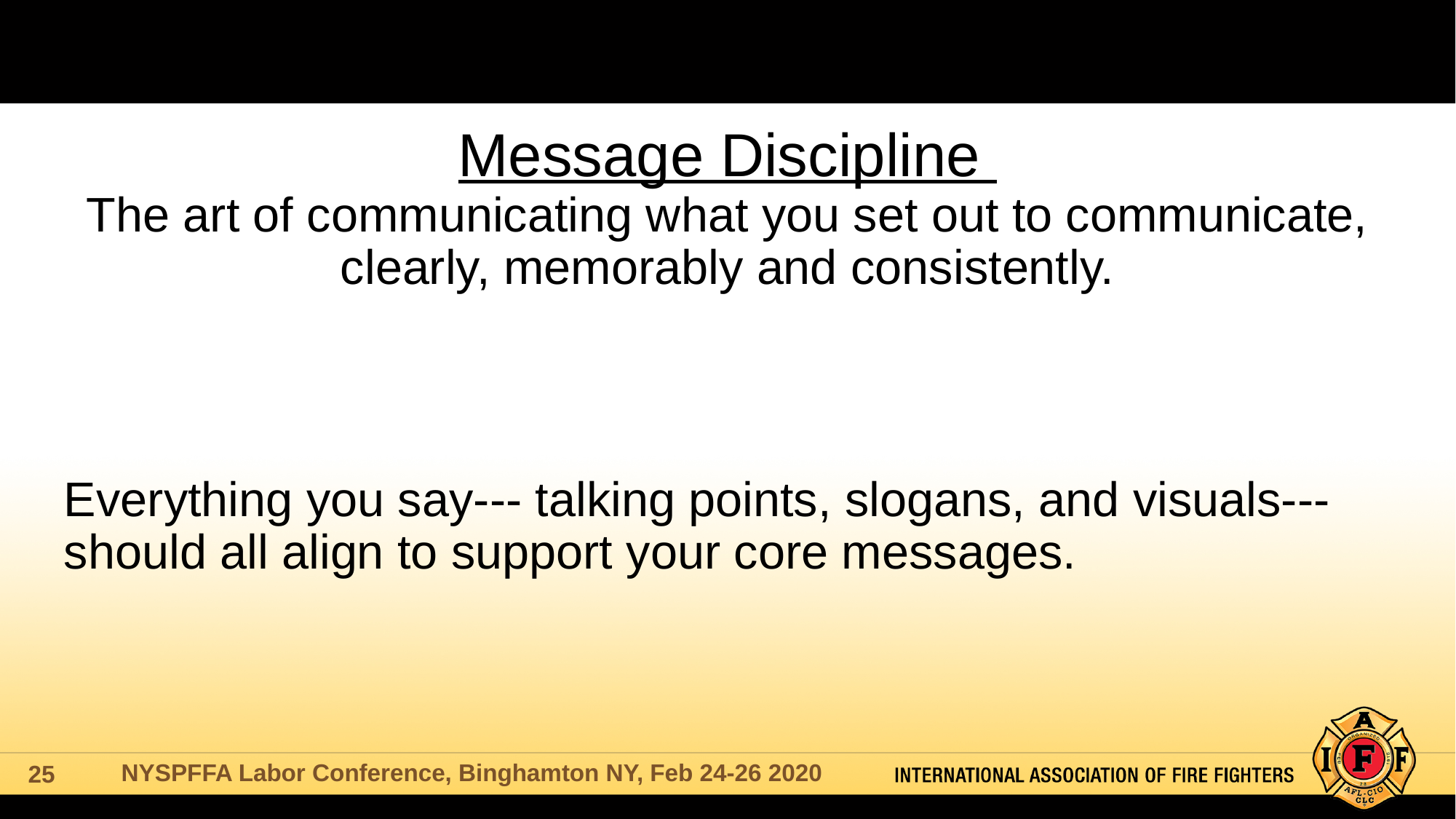

# Message Discipline The art of communicating what you set out to communicate, clearly, memorably and consistently.
Everything you say--- talking points, slogans, and visuals--- should all align to support your core messages.
NYSPFFA Labor Conference, Binghamton NY, Feb 24-26 2020